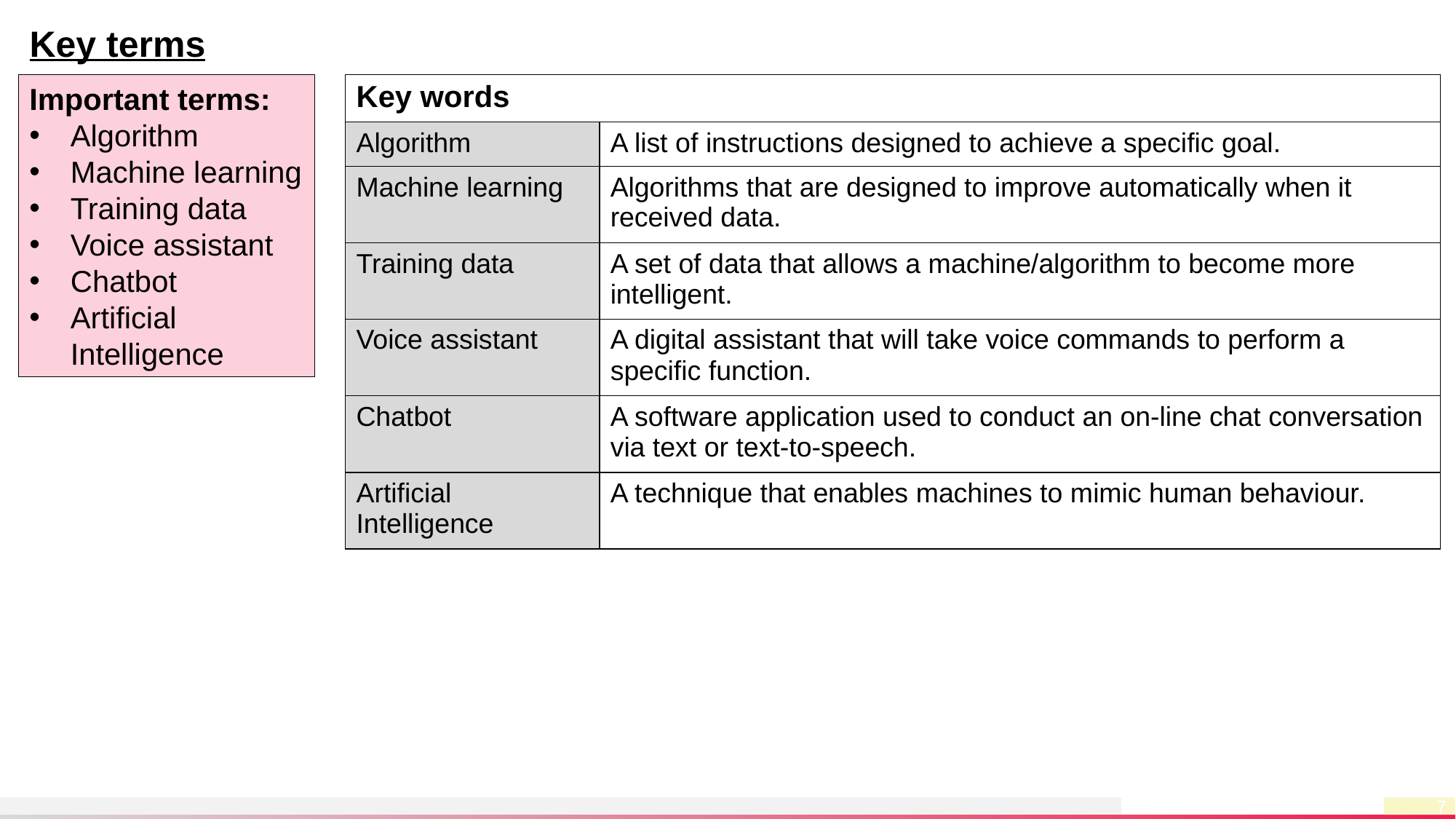

Key terms
Important terms:
Algorithm
Machine learning
Training data
Voice assistant
Chatbot
Artificial Intelligence
| Key words |  |
| --- | --- |
| Algorithm | A list of instructions designed to achieve a specific goal. |
| Machine learning | Algorithms that are designed to improve automatically when it received data. |
| Training data | A set of data that allows a machine/algorithm to become more intelligent. |
| Voice assistant | A digital assistant that will take voice commands to perform a specific function. |
| Chatbot | A software application used to conduct an on-line chat conversation via text or text-to-speech. |
| Artificial Intelligence | A technique that enables machines to mimic human behaviour. |
7